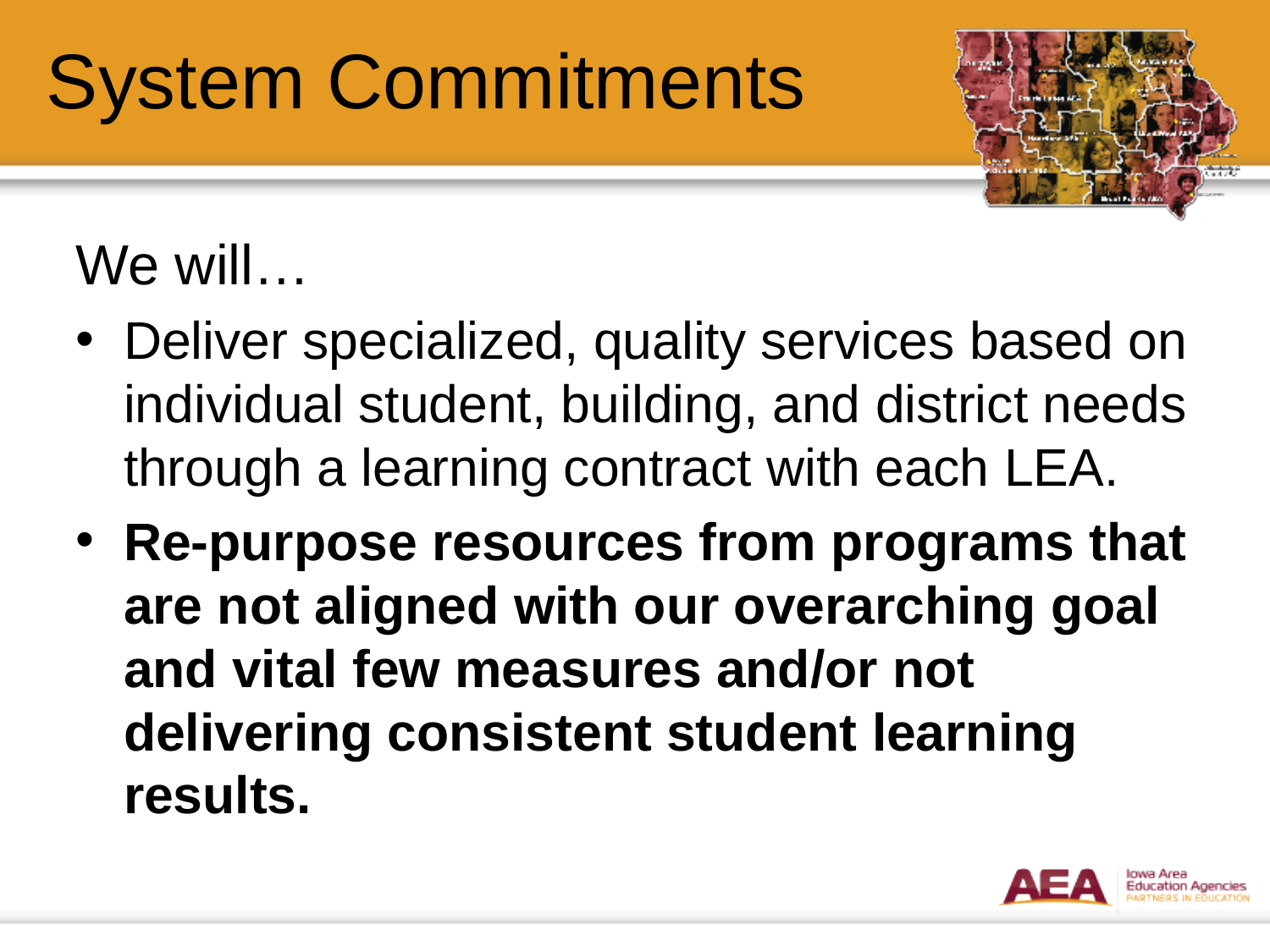

# System Commitments
We will…
Deliver specialized, quality services based on individual student, building, and district needs through a learning contract with each LEA.
Re-purpose resources from programs that are not aligned with our overarching goal and vital few measures and/or not delivering consistent student learning results.